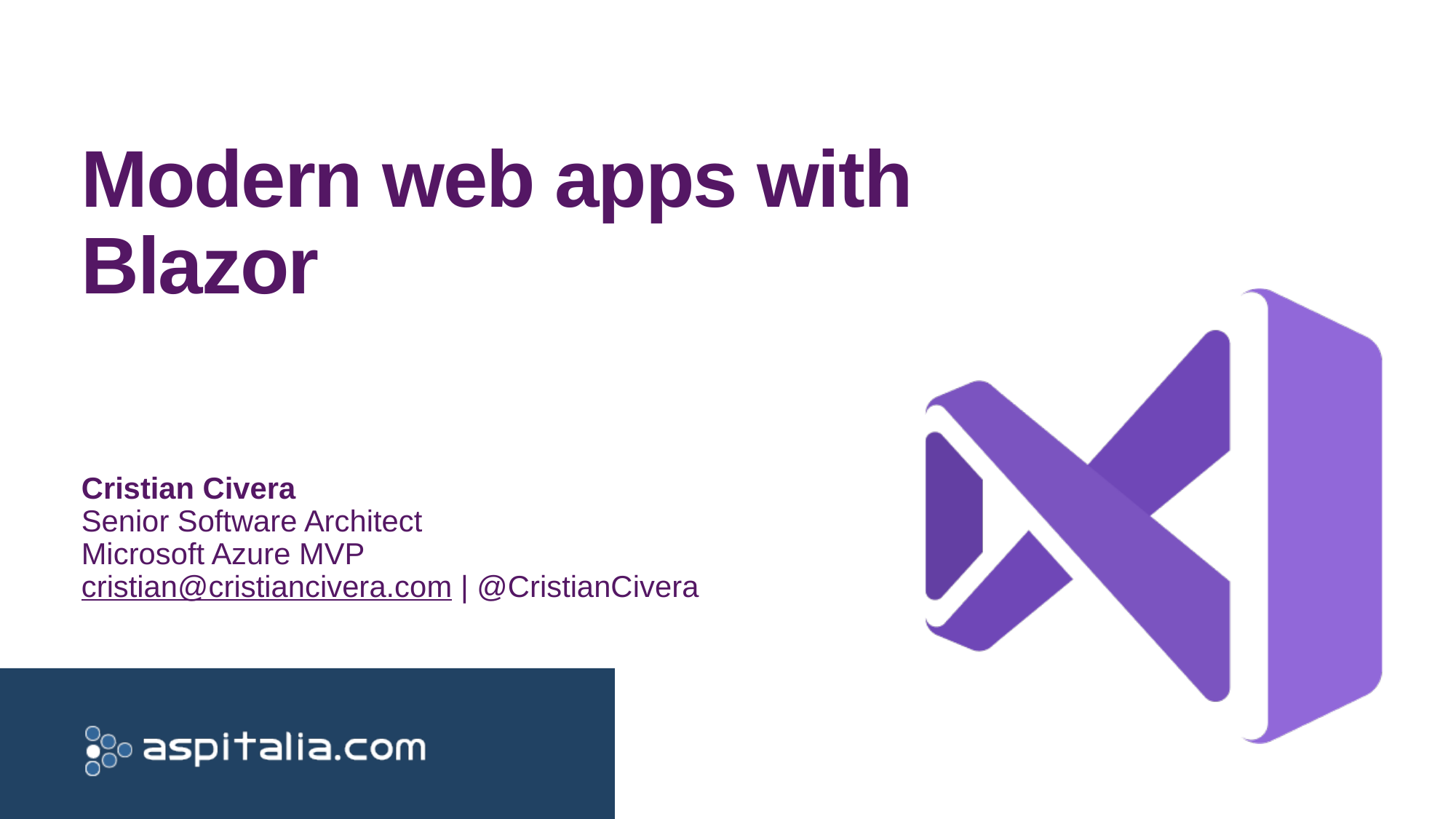

Modern web apps with Blazor
Cristian Civera
Senior Software Architect
Microsoft Azure MVP
cristian@cristiancivera.com | @CristianCivera